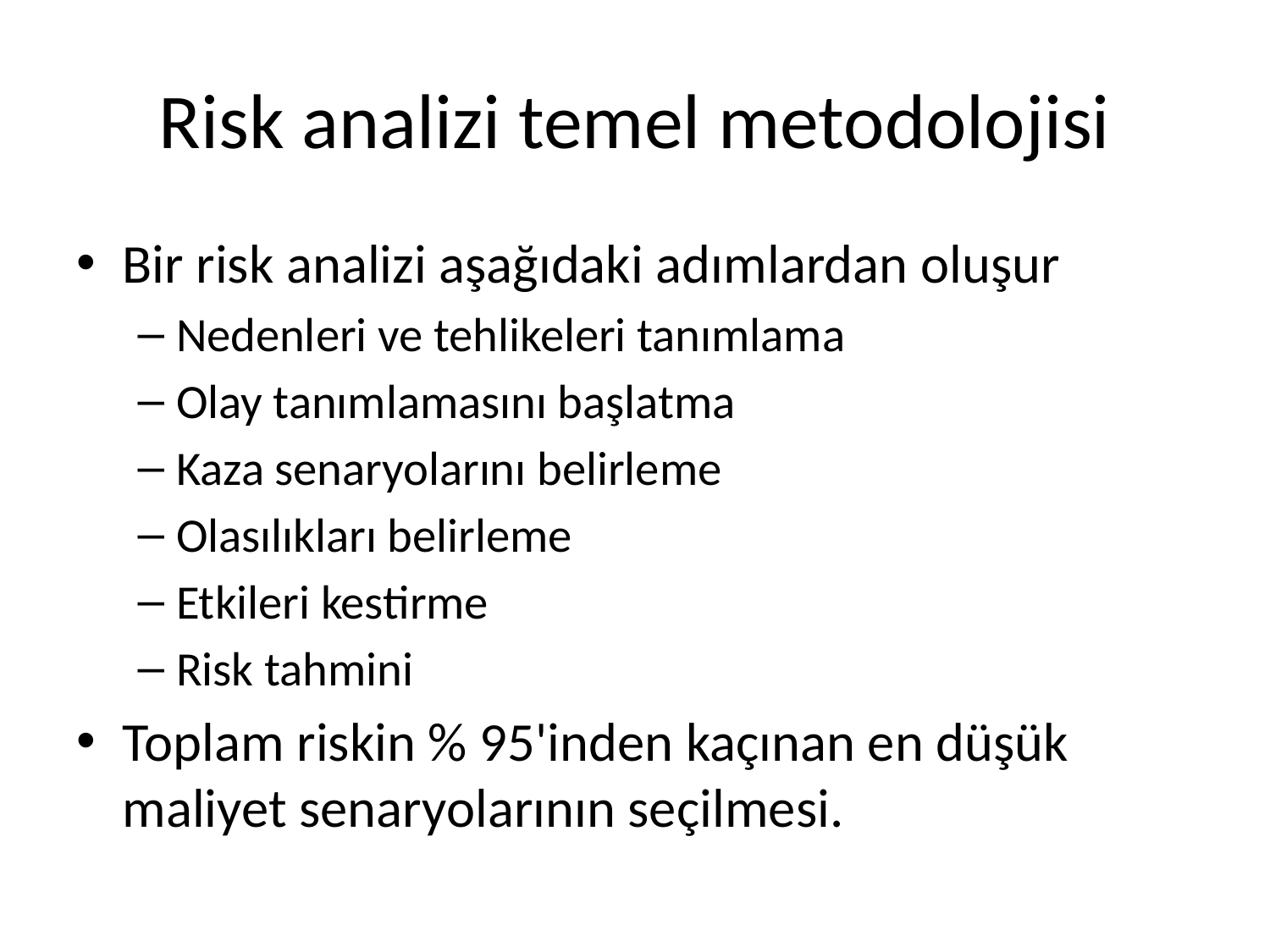

# Risk analizi temel metodolojisi
Bir risk analizi aşağıdaki adımlardan oluşur
Nedenleri ve tehlikeleri tanımlama
Olay tanımlamasını başlatma
Kaza senaryolarını belirleme
Olasılıkları belirleme
Etkileri kestirme
Risk tahmini
Toplam riskin % 95'inden kaçınan en düşük maliyet senaryolarının seçilmesi.